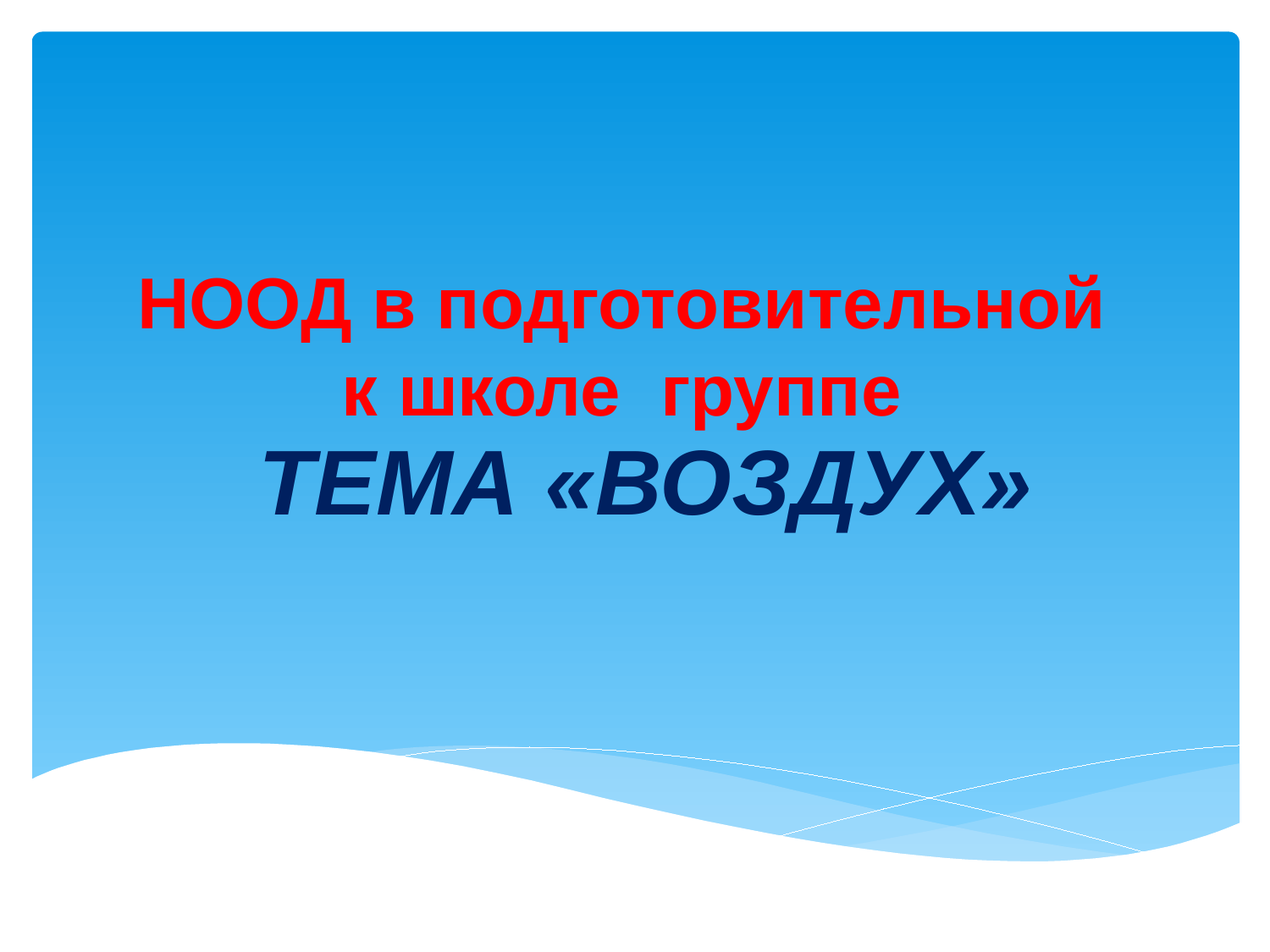

# НООД в подготовительной к школе  группе
 ТЕМА «ВОЗДУХ»